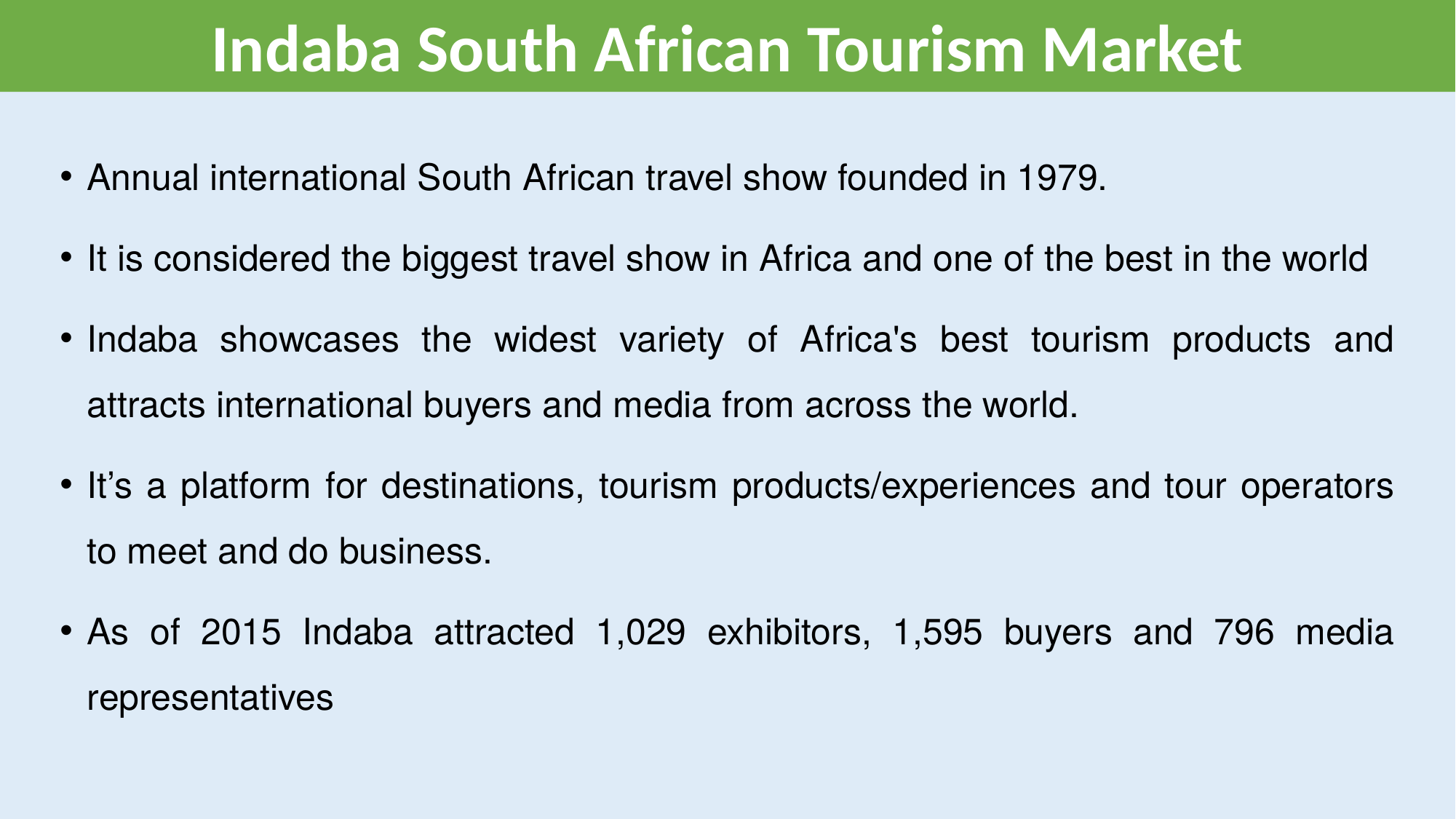

Indaba South African Tourism Market
Annual international South African travel show founded in 1979.
It is considered the biggest travel show in Africa and one of the best in the world
Indaba showcases the widest variety of Africa's best tourism products and attracts international buyers and media from across the world.
It’s a platform for destinations, tourism products/experiences and tour operators to meet and do business.
As of 2015 Indaba attracted 1,029 exhibitors, 1,595 buyers and 796 media representatives